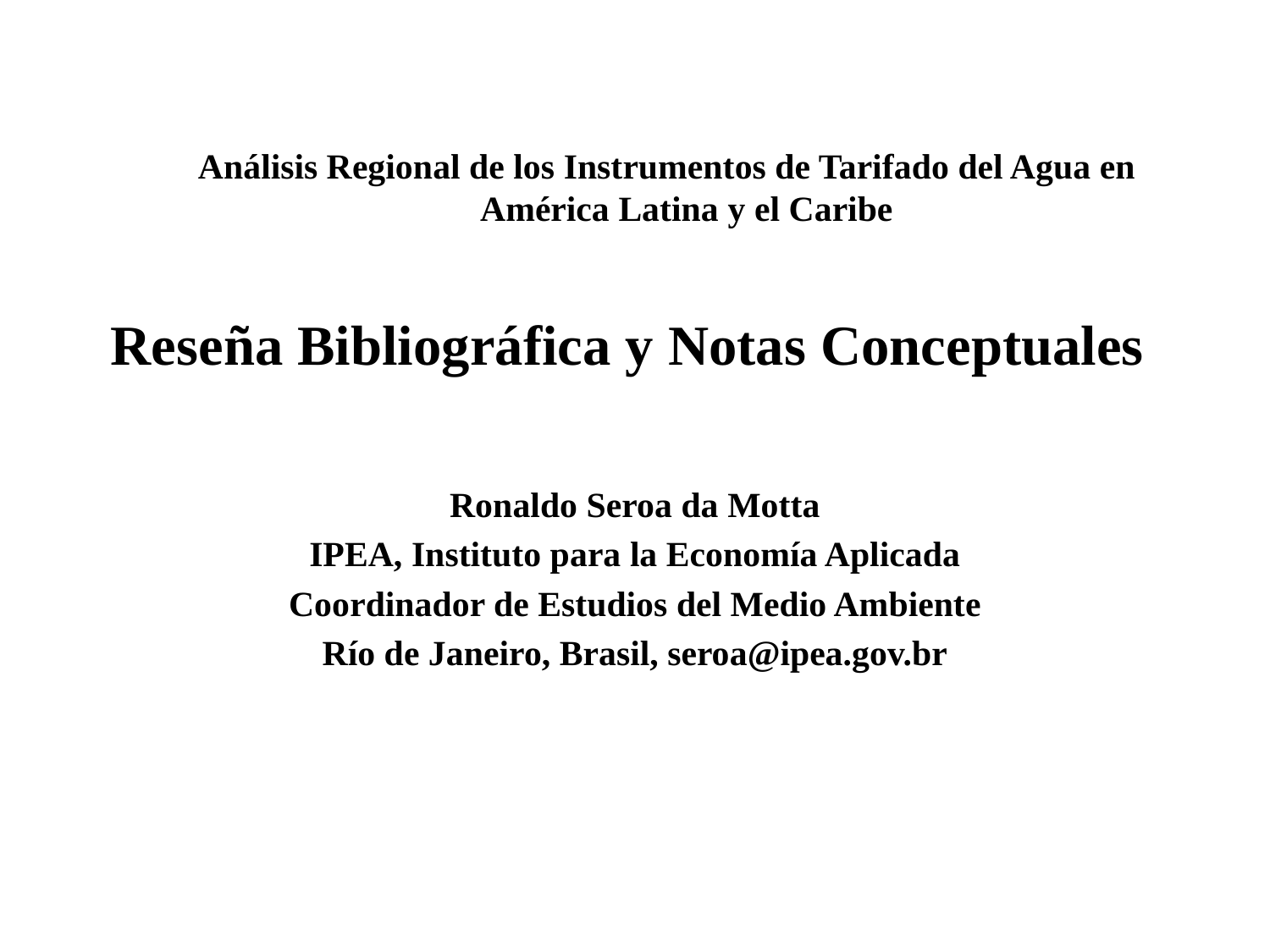

#
Análisis Regional de los Instrumentos de Tarifado del Agua en América Latina y el Caribe

Reseña Bibliográfica y Notas Conceptuales

Ronaldo Seroa da Motta
IPEA, Instituto para la Economía Aplicada
Coordinador de Estudios del Medio Ambiente
Río de Janeiro, Brasil, seroa@ipea.gov.br